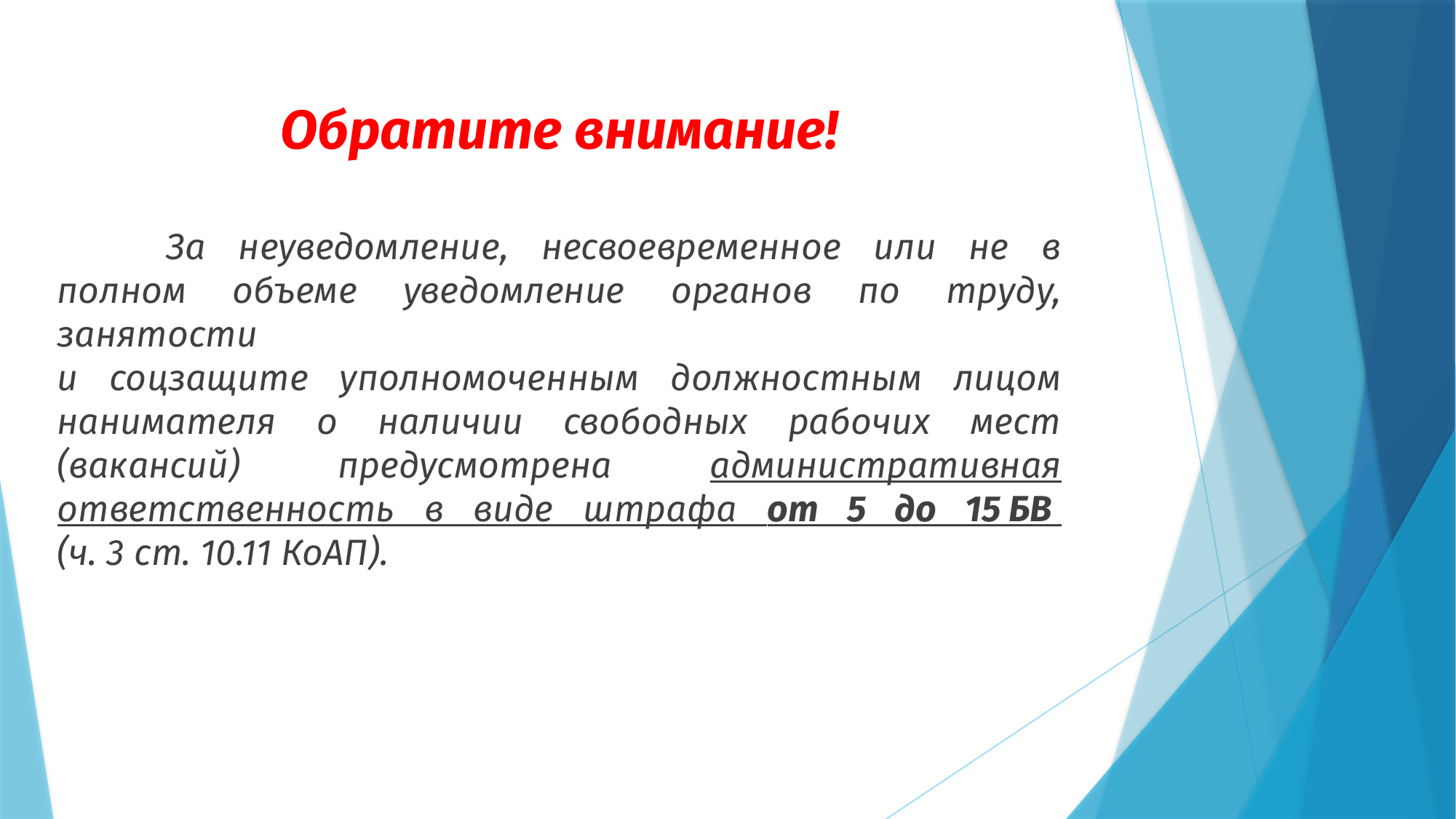

Обратите внимание!

	За неуведомление, несвоевременное или не в полном объеме уведомление органов по труду, занятости
и соцзащите уполномоченным должностным лицом нанимателя о наличии свободных рабочих мест (вакансий) предусмотрена административная ответственность в виде штрафа от 5 до 15 БВ 
(ч. 3 ст. 10.11 КоАП).